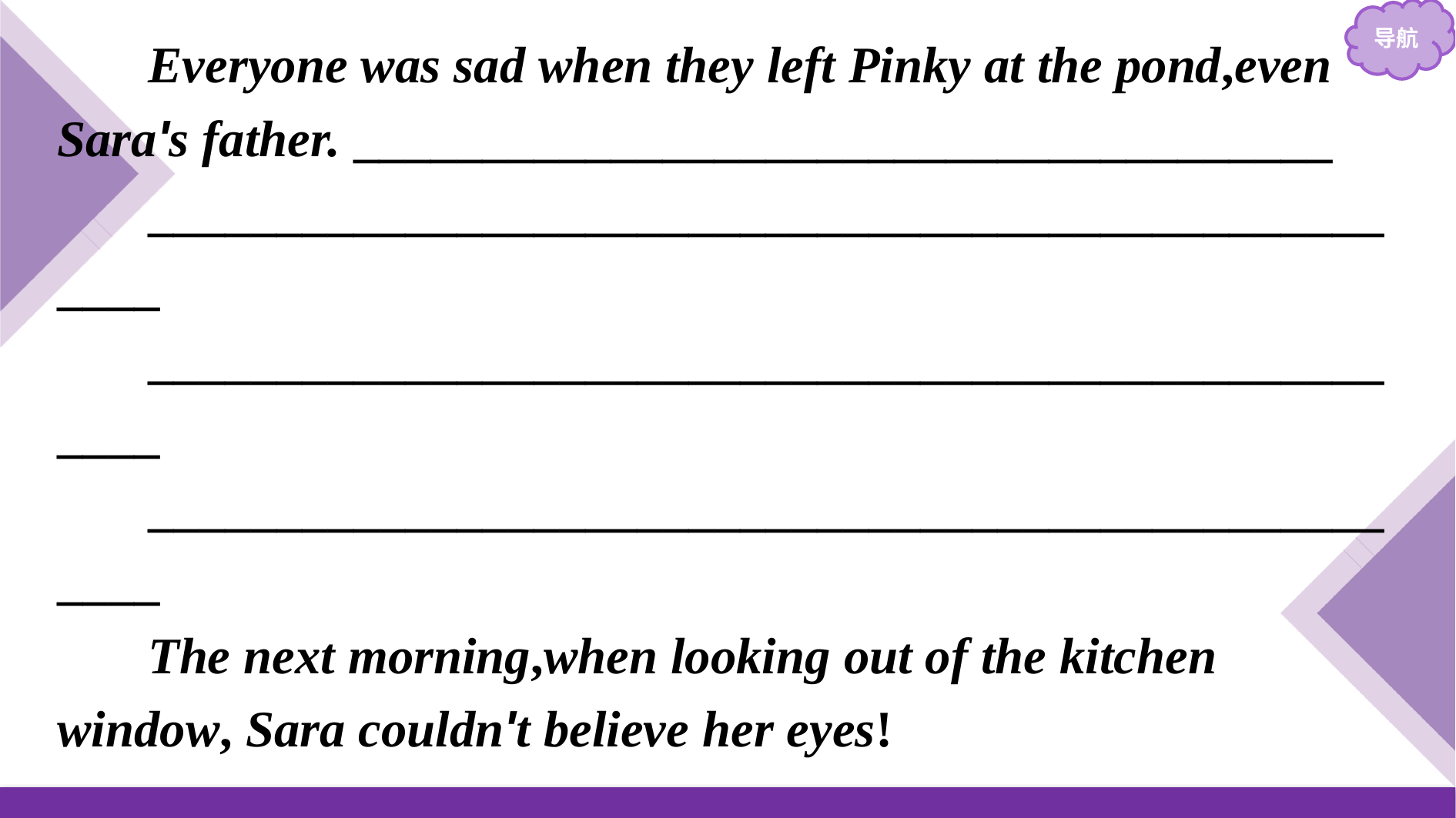

Everyone was sad when they left Pinky at the pond,even Sara's father. ______________________________________
____________________________________________________
____________________________________________________
____________________________________________________
The next morning,when looking out of the kitchen window, Sara couldn't believe her eyes! ________________________
____________________________________________________
____________________________________________________
____________________________________________________